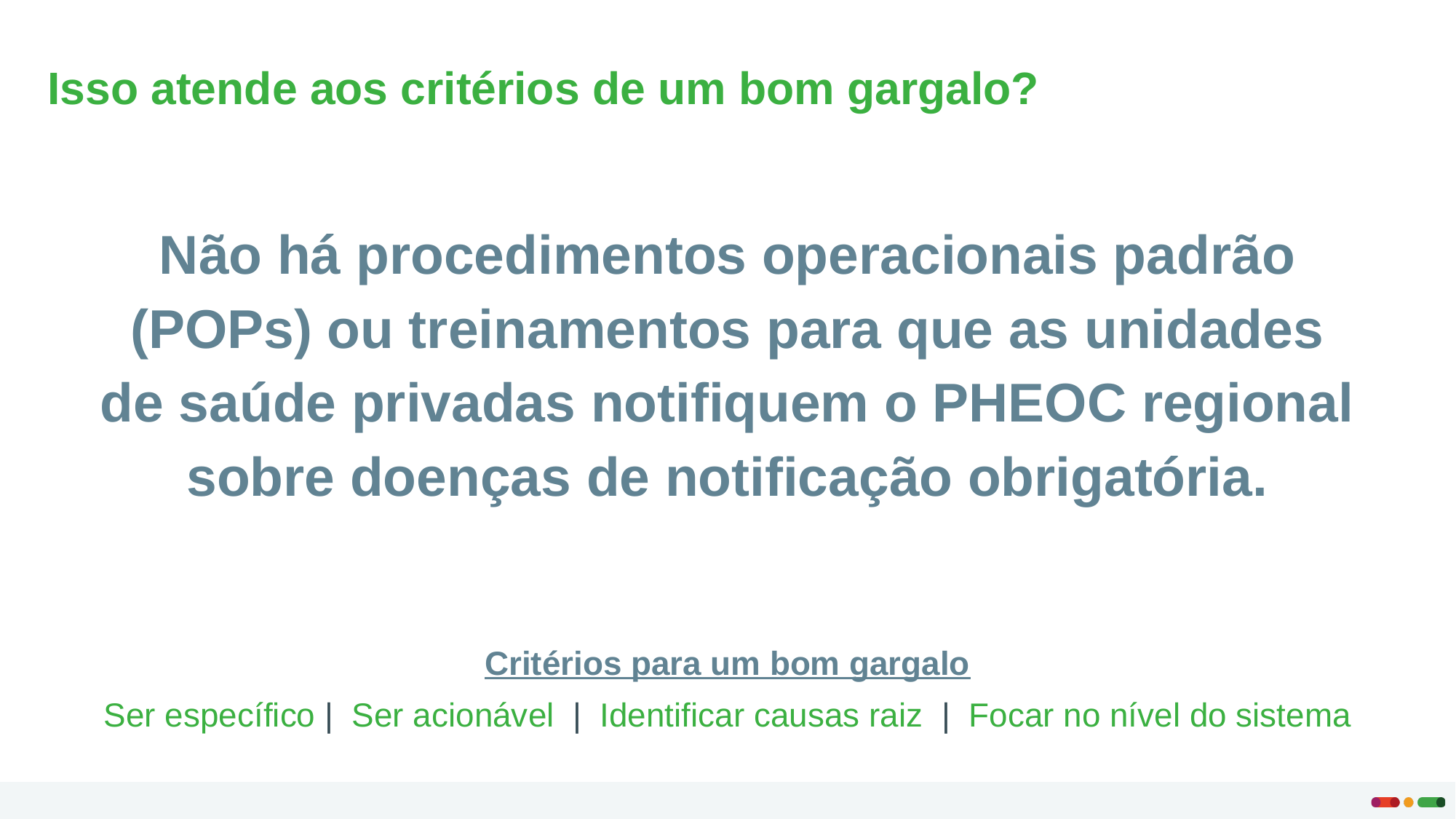

Isso atende aos critérios de um bom gargalo?
Não há procedimentos operacionais padrão (POPs) ou treinamentos para que as unidades de saúde privadas notifiquem o PHEOC regional sobre doenças de notificação obrigatória.
Critérios para um bom gargalo
Ser específico |  Ser acionável  |  Identificar causas raiz  |  Focar no nível do sistema